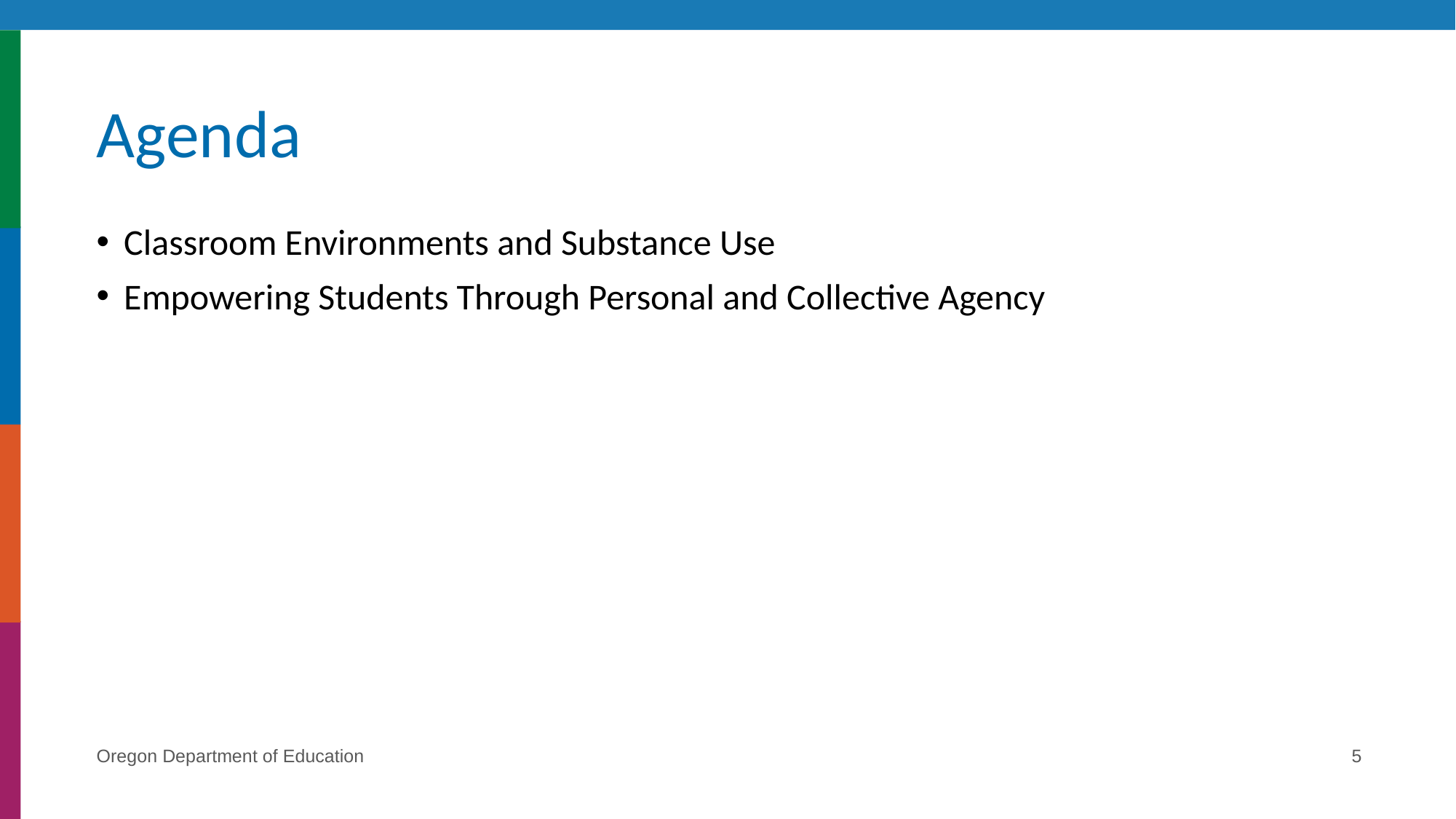

# Agenda
Classroom Environments and Substance Use
Empowering Students Through Personal and Collective Agency

Oregon Department of Education
5